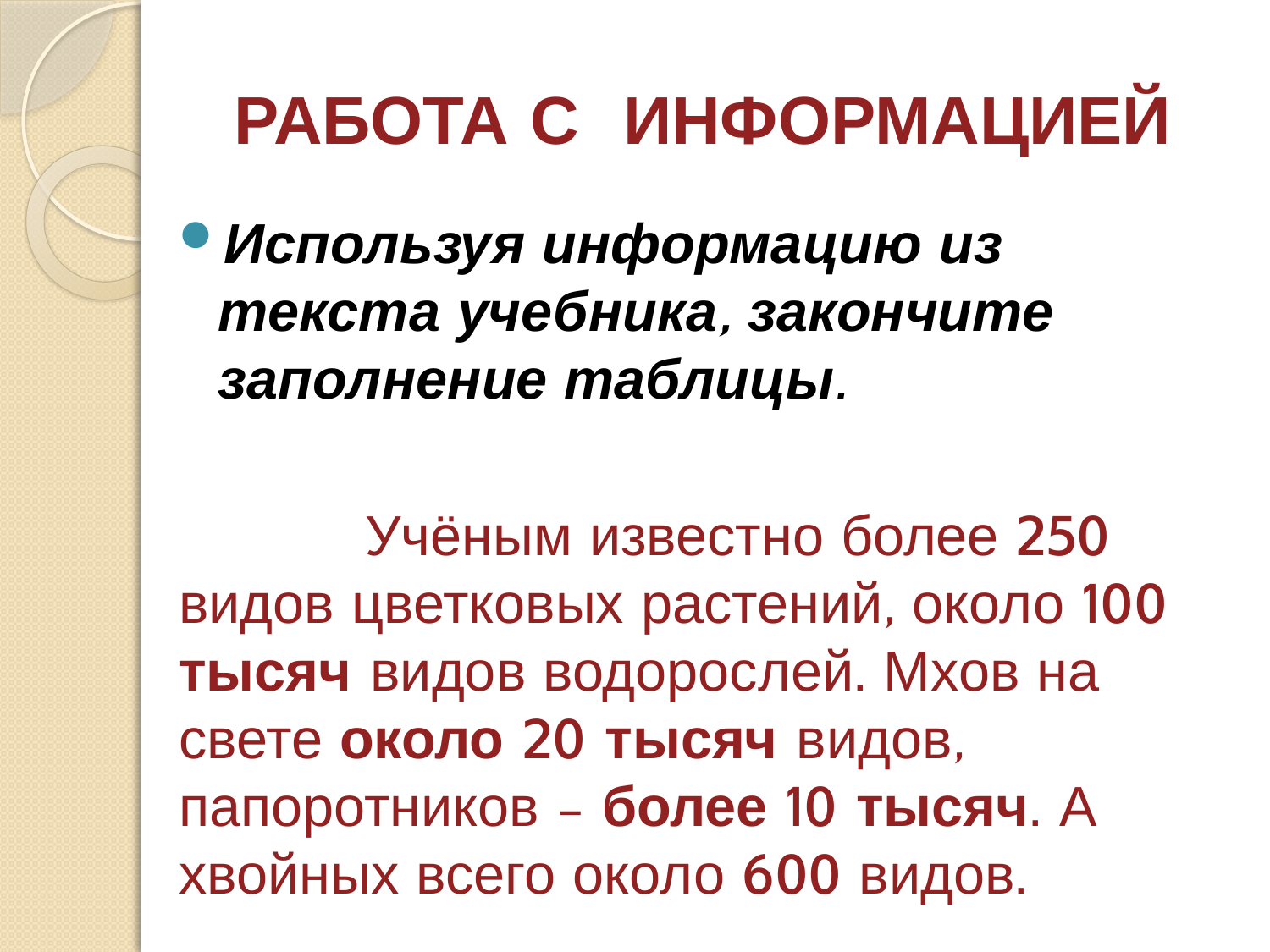

# РАБОТА С  ИНФОРМАЦИЕЙ
Используя информацию из текста учебника, закончите заполнение таблицы.

           Учёным известно более 250 видов цветковых растений, около 100 тысяч видов водорослей. Мхов на свете около 20 тысяч видов, папоротников – более 10 тысяч. А хвойных всего около 600 видов.